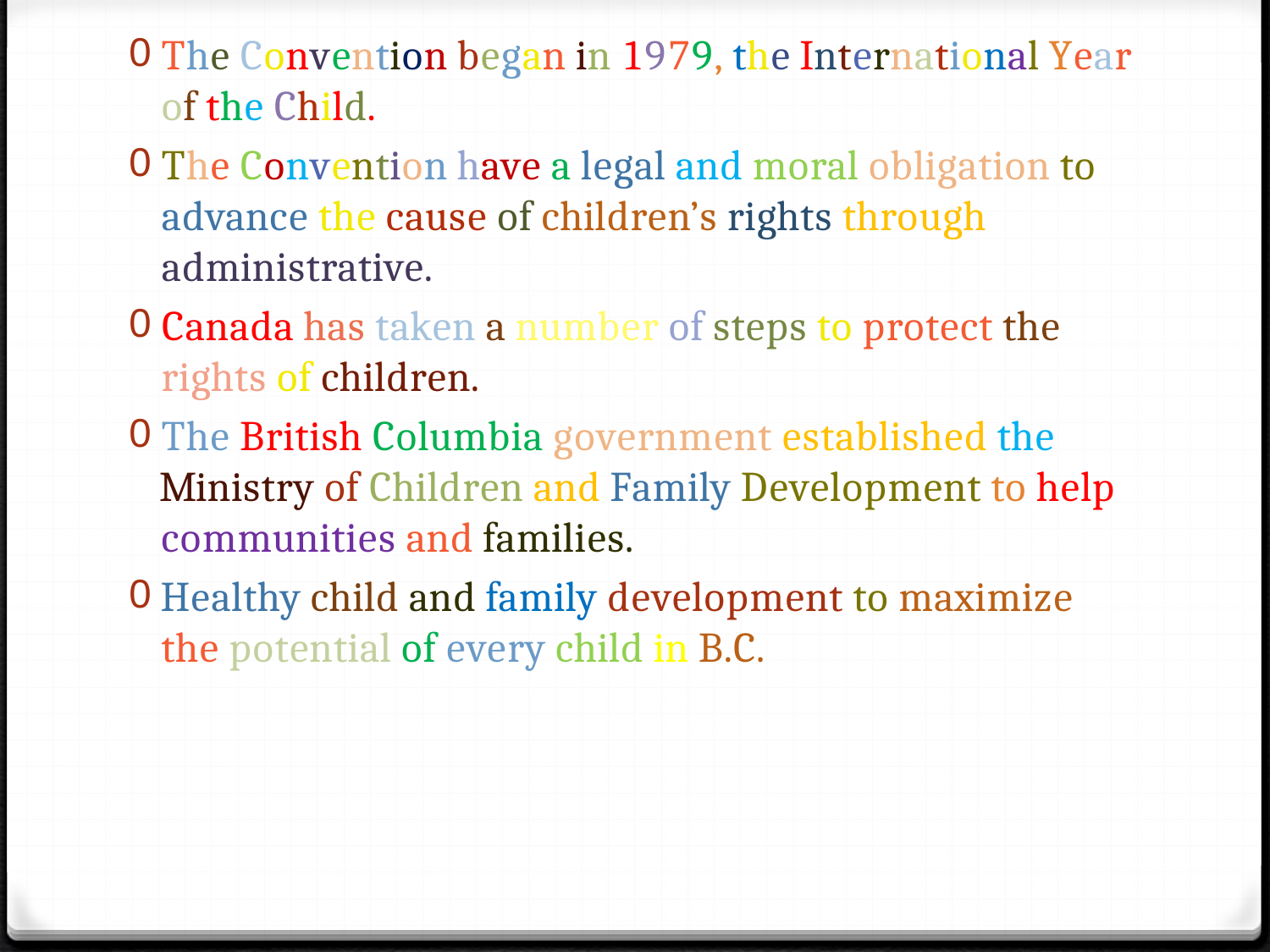

The Convention began in 1979, the International Year of the Child.
The Convention have a legal and moral obligation to advance the cause of children’s rights through administrative.
Canada has taken a number of steps to protect the rights of children.
The British Columbia government established the Ministry of Children and Family Development to help communities and families.
Healthy child and family development to maximize the potential of every child in B.C.